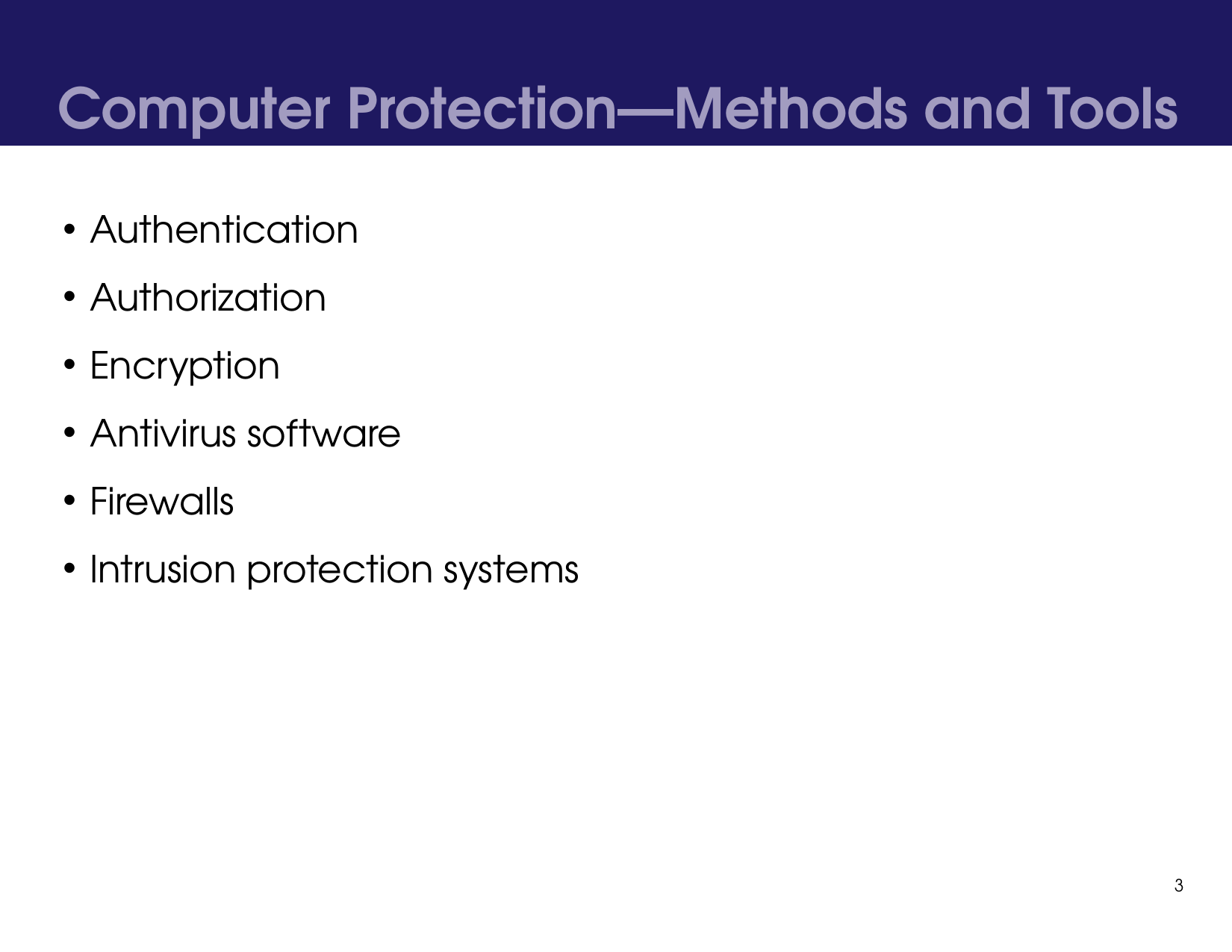

# Computer Protection—Methods and Tools
Authentication
Authorization
Encryption
Antivirus software
Firewalls
Intrusion protection systems
3